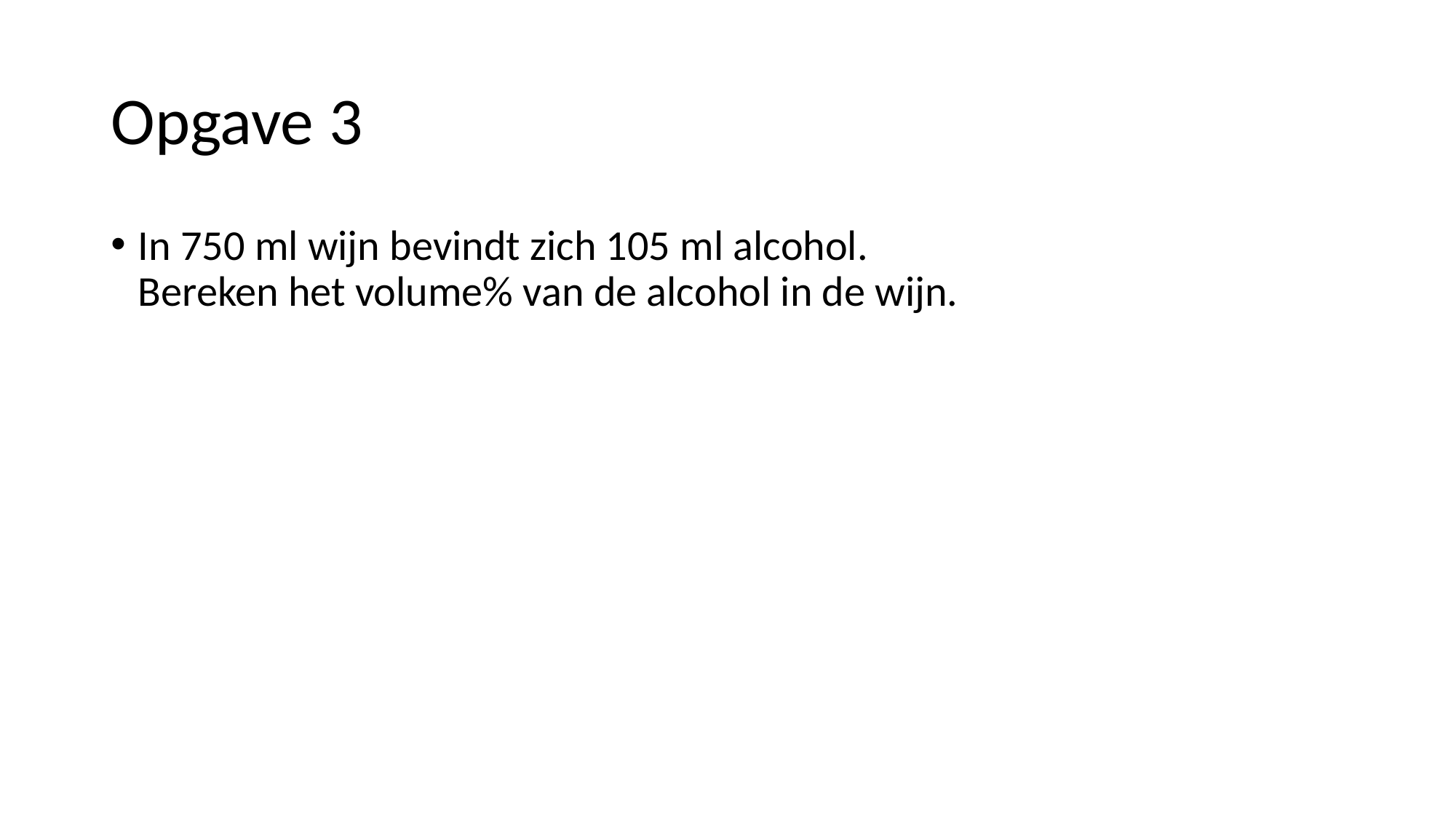

# Opgave 3
In 750 ml wijn bevindt zich 105 ml alcohol.
Bereken het volume% van de alcohol in de wijn.